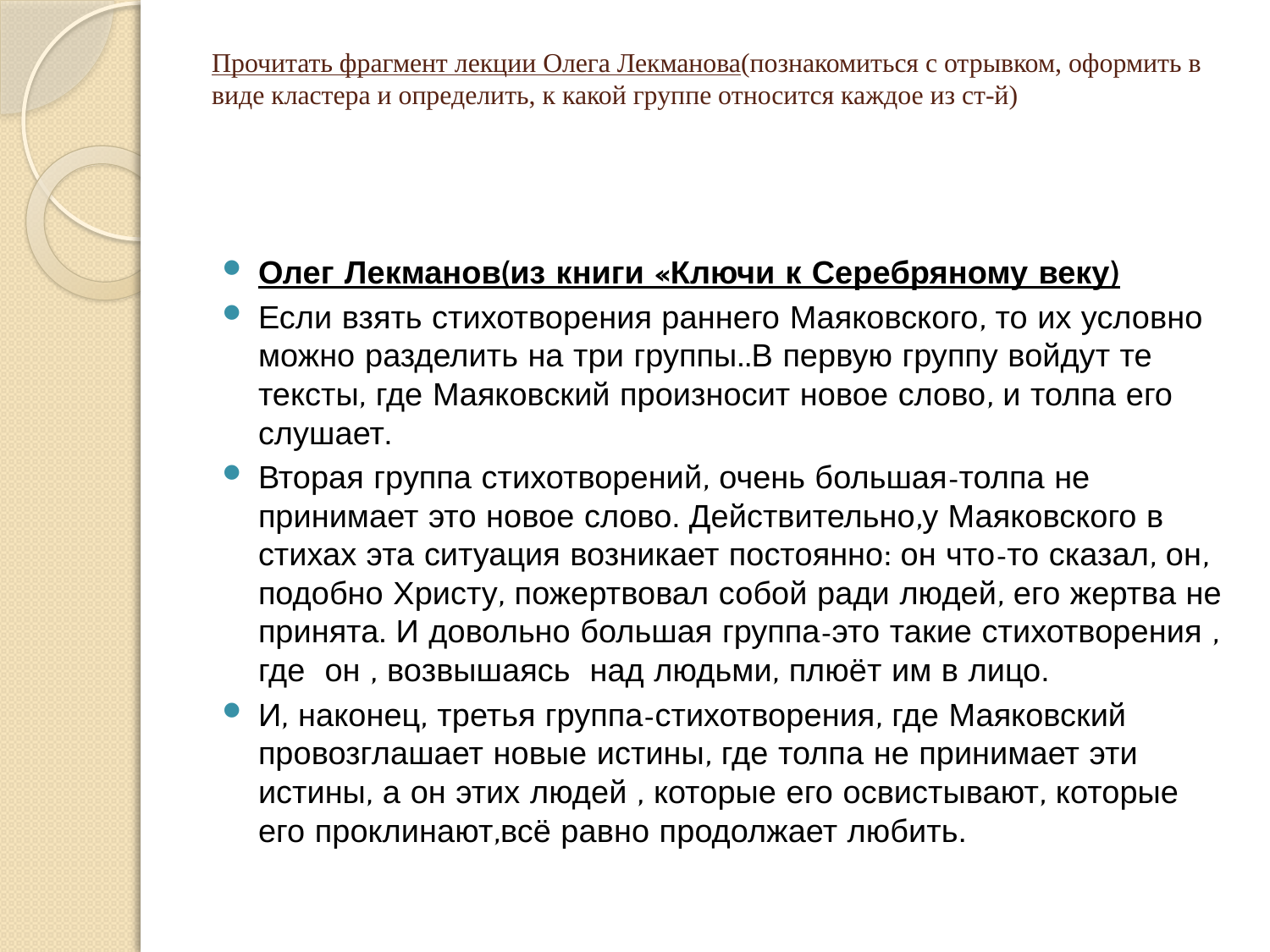

# Прочитать фрагмент лекции Олега Лекманова(познакомиться с отрывком, оформить в виде кластера и определить, к какой группе относится каждое из ст-й)

Олег Лекманов(из книги «Ключи к Серебряному веку)
Если взять стихотворения раннего Маяковского, то их условно можно разделить на три группы..В первую группу войдут те тексты, где Маяковский произносит новое слово, и толпа его слушает.
Вторая группа стихотворений, очень большая-толпа не принимает это новое слово. Действительно,у Маяковского в стихах эта ситуация возникает постоянно: он что-то сказал, он, подобно Христу, пожертвовал собой ради людей, его жертва не принята. И довольно большая группа-это такие стихотворения , где  он , возвышаясь  над людьми, плюёт им в лицо.
И, наконец, третья группа-стихотворения, где Маяковский провозглашает новые истины, где толпа не принимает эти истины, а он этих людей , которые его освистывают, которые его проклинают,всё равно продолжает любить.